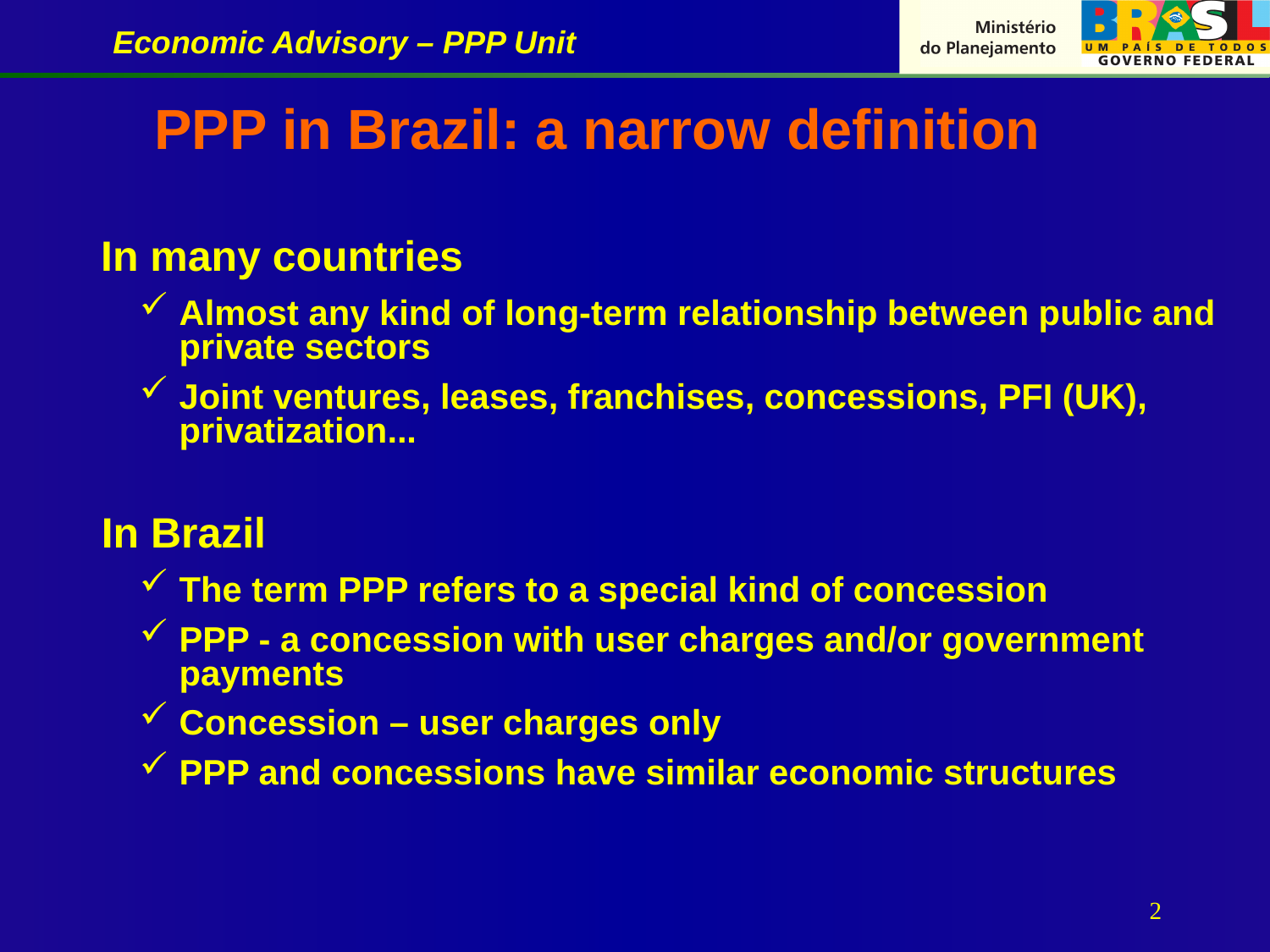

# PPP in Brazil: a narrow definition
   In many countries
Almost any kind of long-term relationship between public and private sectors
Joint ventures, leases, franchises, concessions, PFI (UK), privatization...

	   In Brazil
The term PPP refers to a special kind of concession
PPP - a concession with user charges and/or government payments
Concession – user charges only
PPP and concessions have similar economic structures
2